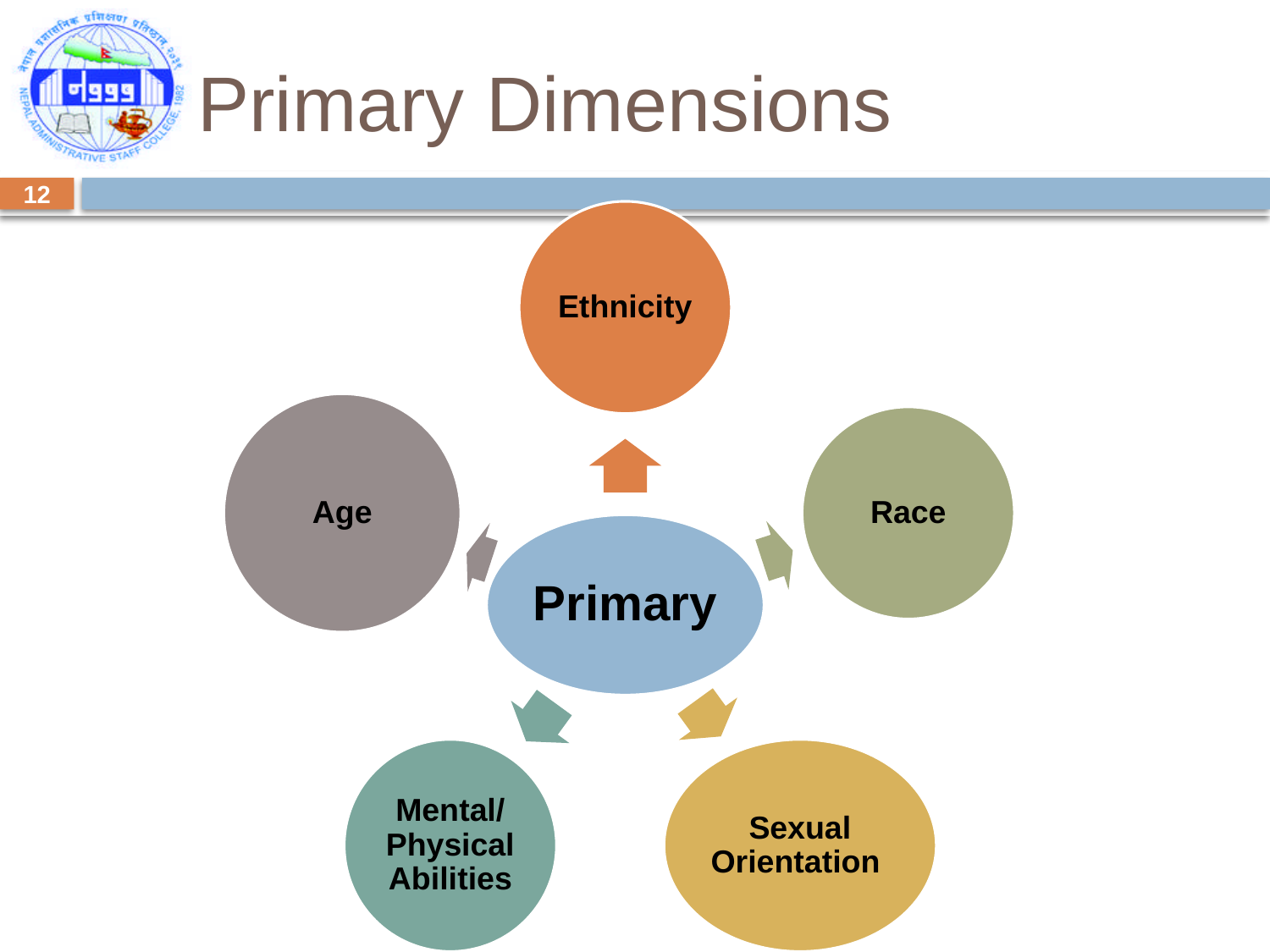

# Primary Dimensions
12
Primary

Ethnicity

Race

Sexual Orientation

Mental/ Physical Abilities

Age
NASC  2017